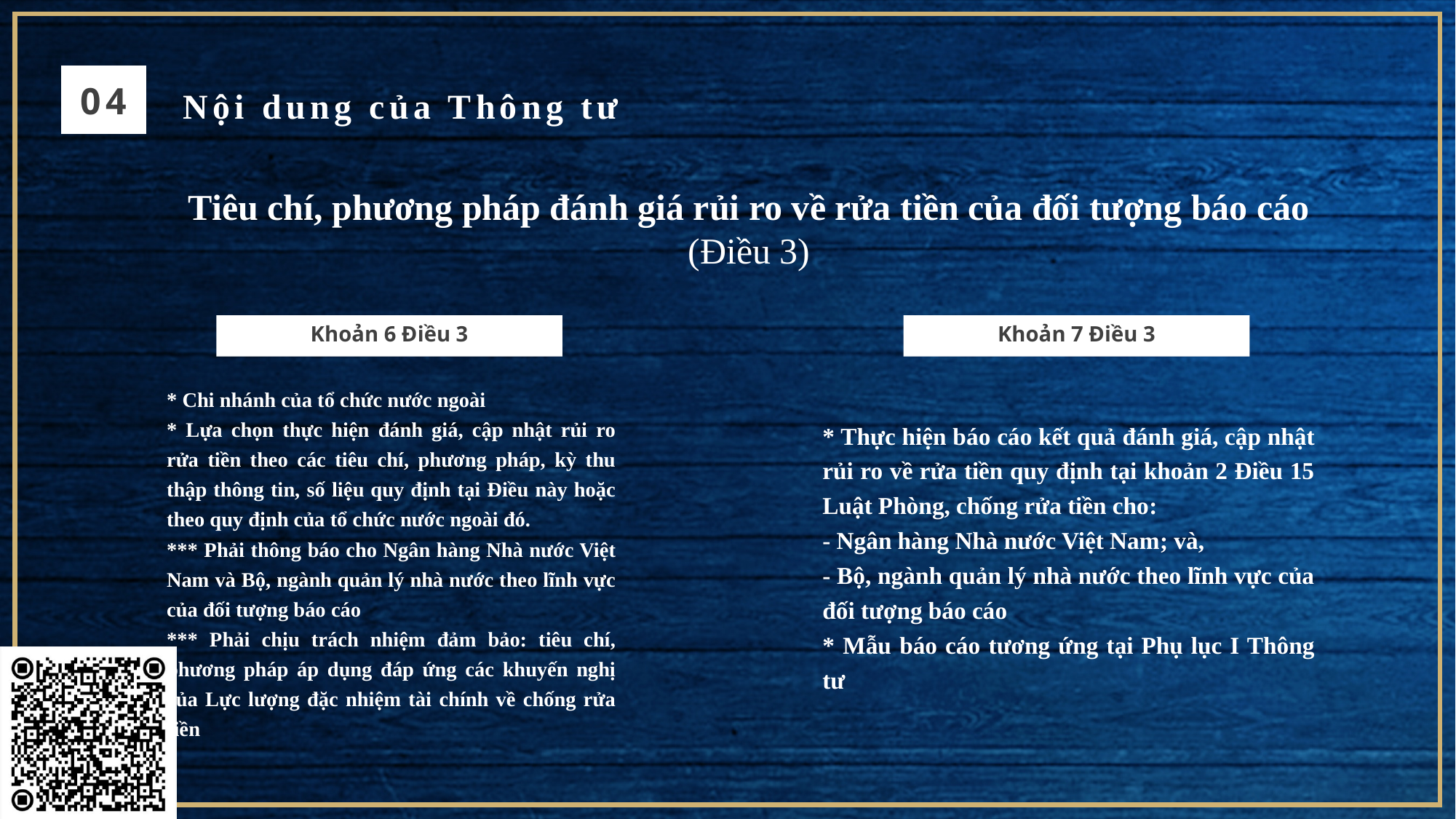

04
Nội dung của Thông tư
Tiêu chí, phương pháp đánh giá rủi ro về rửa tiền của đối tượng báo cáo (Điều 3)

Khoản 6 Điều 3
Khoản 7 Điều 3
* Chi nhánh của tổ chức nước ngoài
* Lựa chọn thực hiện đánh giá, cập nhật rủi ro rửa tiền theo các tiêu chí, phương pháp, kỳ thu thập thông tin, số liệu quy định tại Điều này hoặc theo quy định của tổ chức nước ngoài đó.
*** Phải thông báo cho Ngân hàng Nhà nước Việt Nam và Bộ, ngành quản lý nhà nước theo lĩnh vực của đối tượng báo cáo
*** Phải chịu trách nhiệm đảm bảo: tiêu chí, phương pháp áp dụng đáp ứng các khuyến nghị của Lực lượng đặc nhiệm tài chính về chống rửa tiền
* Thực hiện báo cáo kết quả đánh giá, cập nhật rủi ro về rửa tiền quy định tại khoản 2 Điều 15 Luật Phòng, chống rửa tiền cho:
- Ngân hàng Nhà nước Việt Nam; và,
- Bộ, ngành quản lý nhà nước theo lĩnh vực của đối tượng báo cáo
* Mẫu báo cáo tương ứng tại Phụ lục I Thông tư